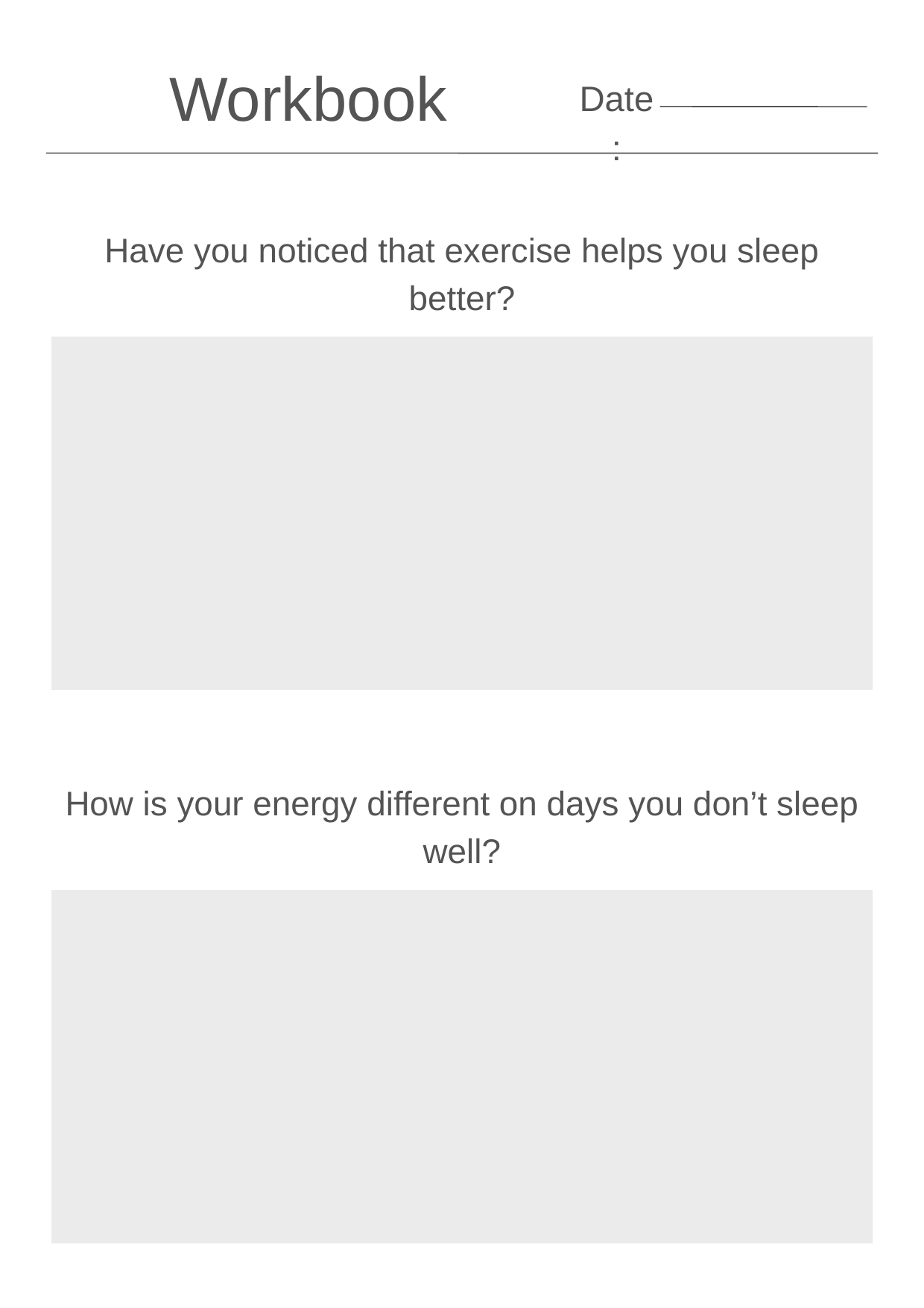

Workbook
Date:

Have you noticed that exercise helps you sleep better?

How is your energy different on days you don’t sleep well?